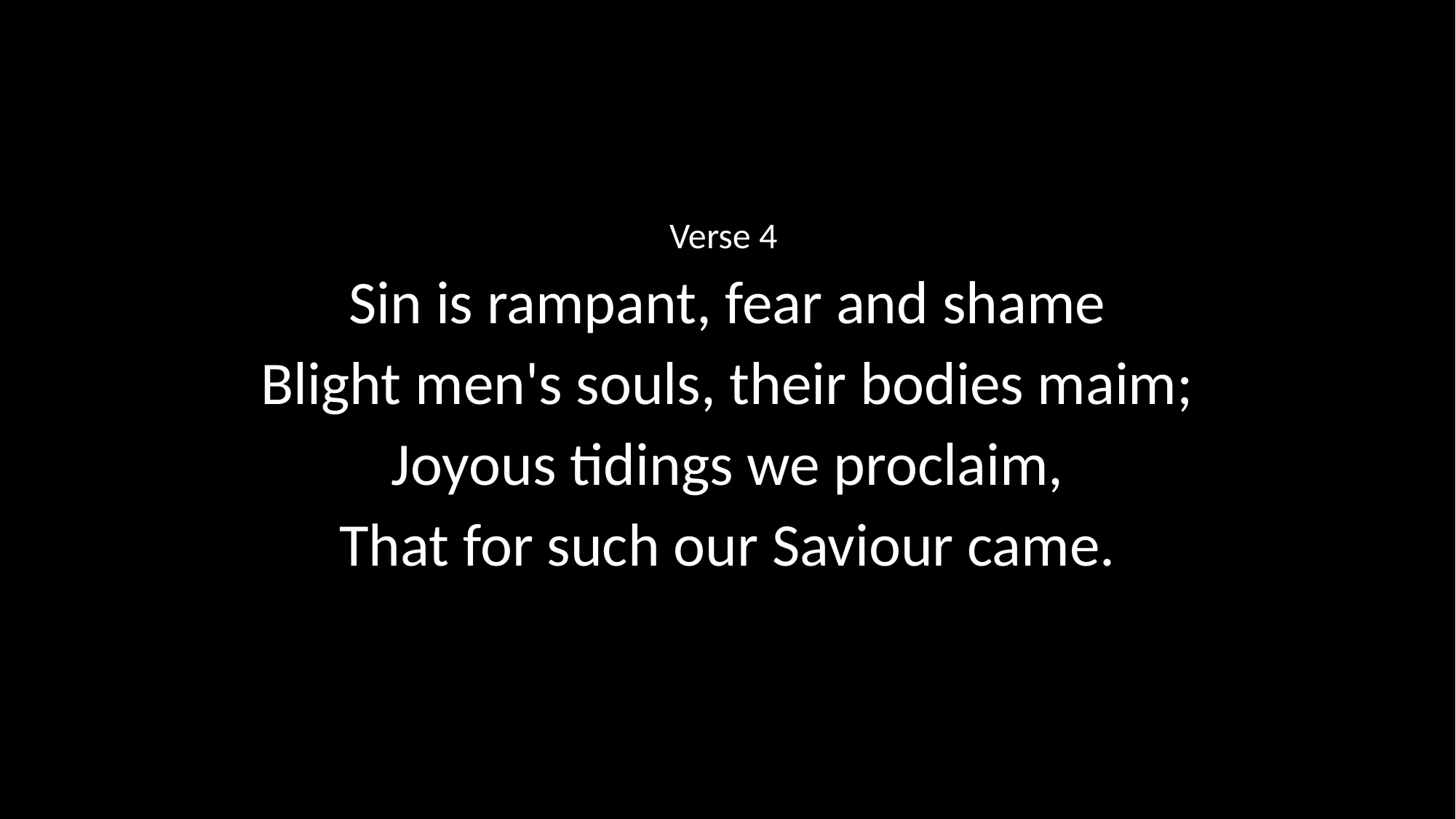

Verse 4
Sin is rampant, fear and shame
Blight men's souls, their bodies maim;
Joyous tidings we proclaim,
That for such our Saviour came.